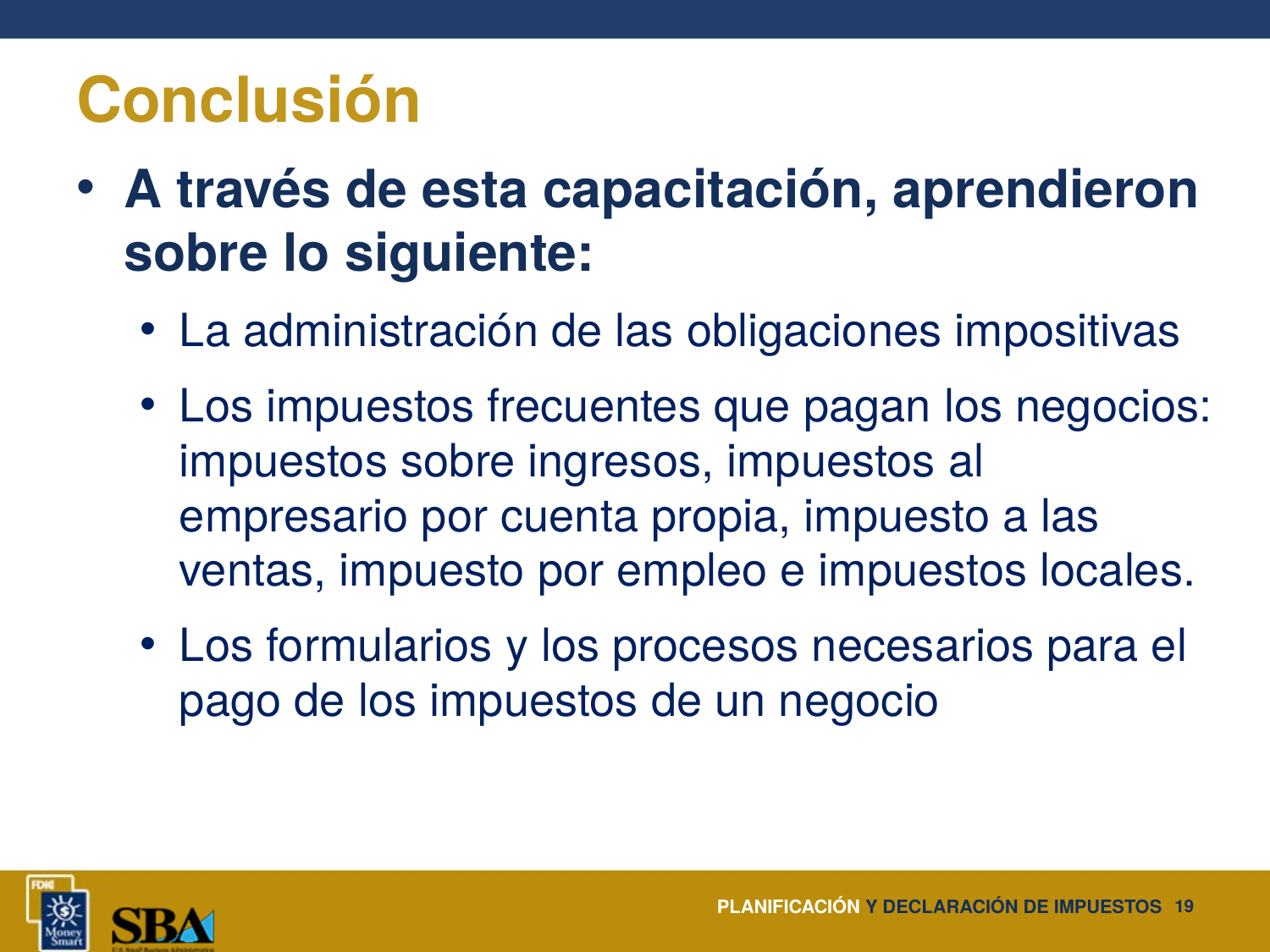

# Conclusión
A través de esta capacitación, aprendieron sobre lo siguiente:
La administración de las obligaciones impositivas
Los impuestos frecuentes que pagan los negocios: impuestos sobre ingresos, impuestos al empresario por cuenta propia, impuesto a las ventas, impuesto por empleo e impuestos locales.
Los formularios y los procesos necesarios para el pago de los impuestos de un negocio